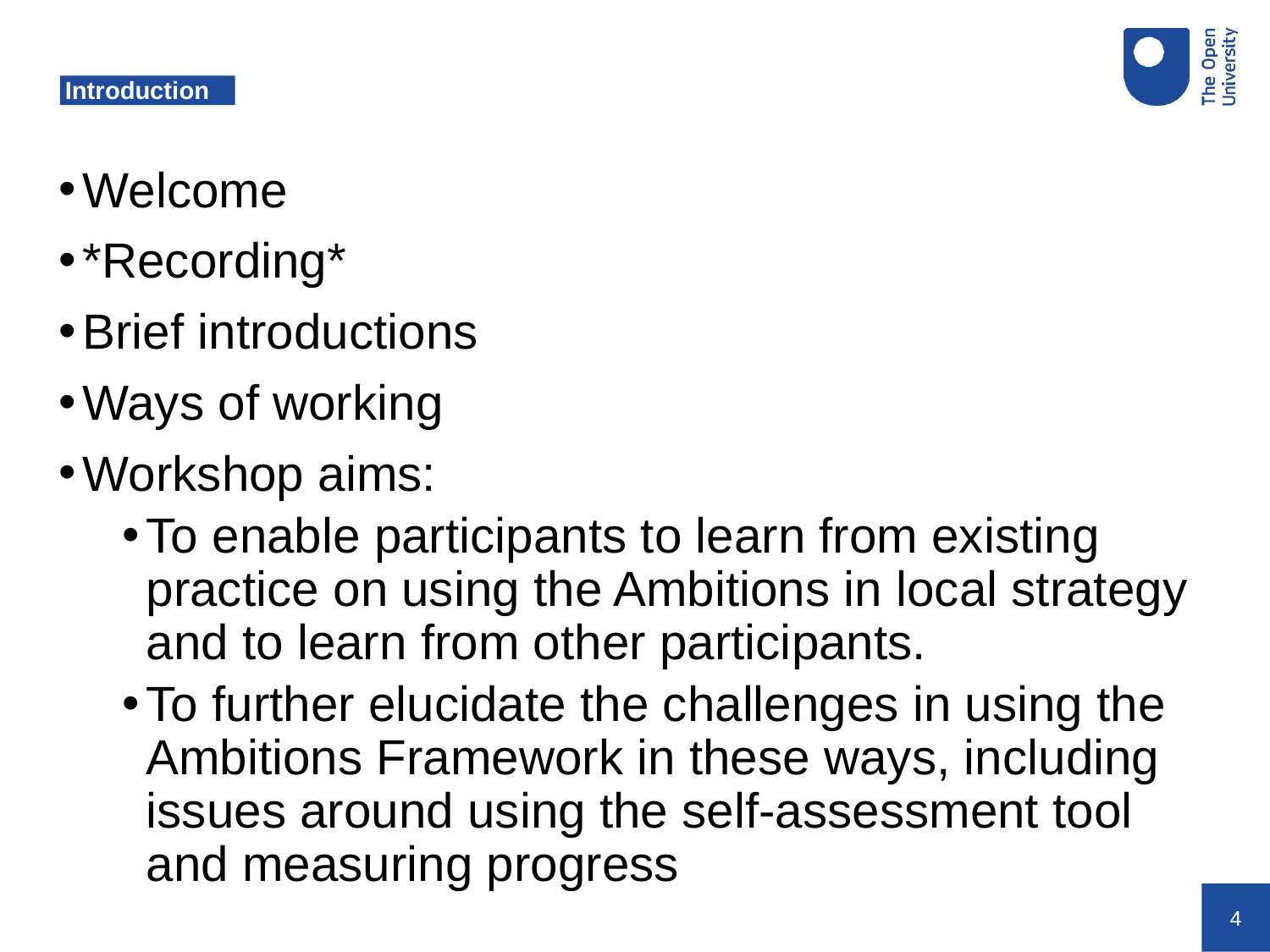

# Introduction
Welcome
*Recording*
Brief introductions
Ways of working
Workshop aims:
To enable participants to learn from existing practice on using the Ambitions in local strategy and to learn from other participants.
To further elucidate the challenges in using the Ambitions Framework in these ways, including issues around using the self-assessment tool and measuring progress